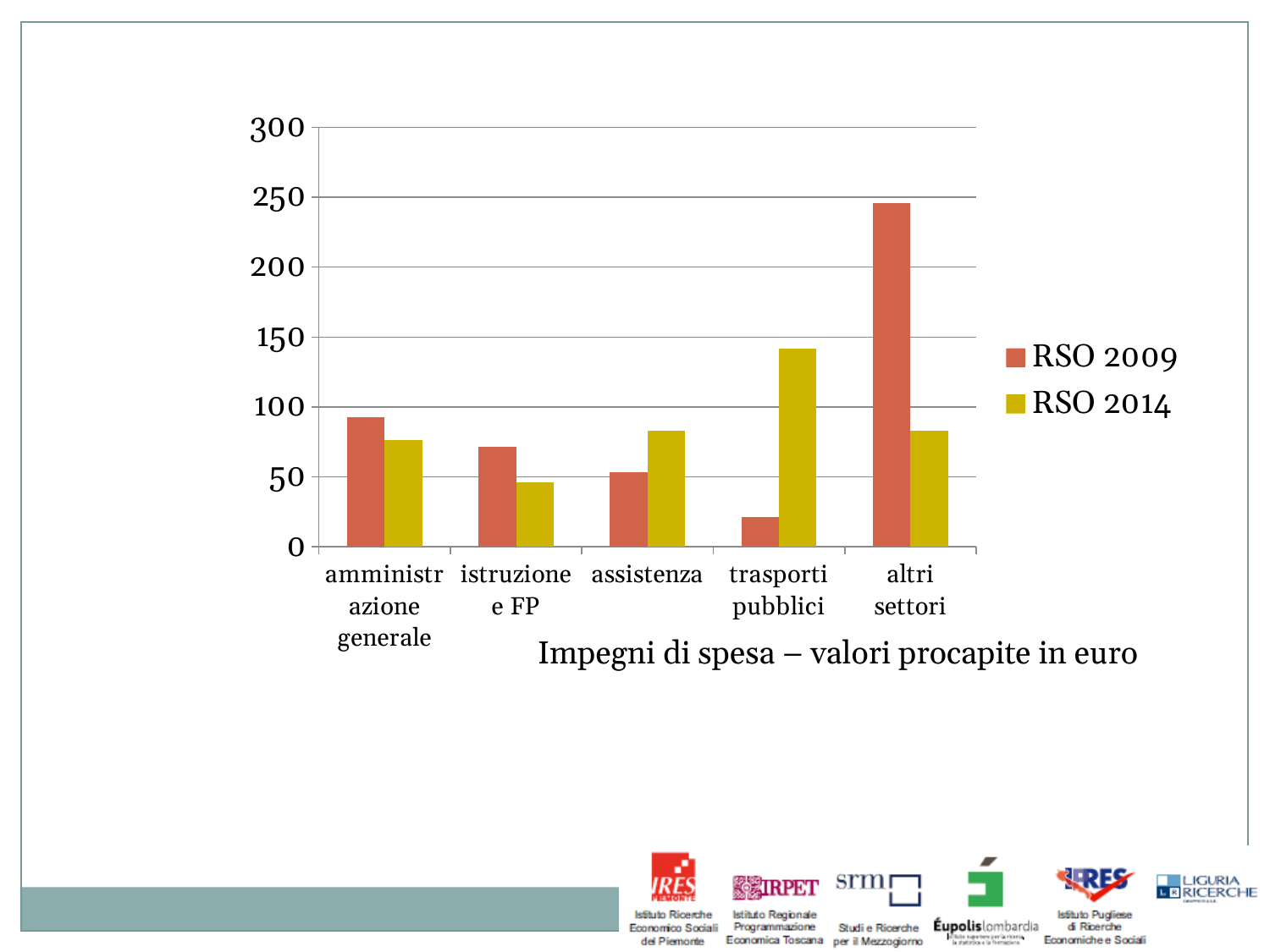

### Chart

| Category | RSO 2009 | RSO 2014 |
|---|---|---|
| amministrazione generale | 92.7 | 76.4 |
| istruzione e FP | 71.5 | 46.0 |
| assistenza | 53.0 | 82.8 |
| trasporti pubblici | 21.3 | 141.6 |
| altri settori | 245.60000000000002 | 83.20000000000002 |
Impegni di spesa – valori procapite in euro